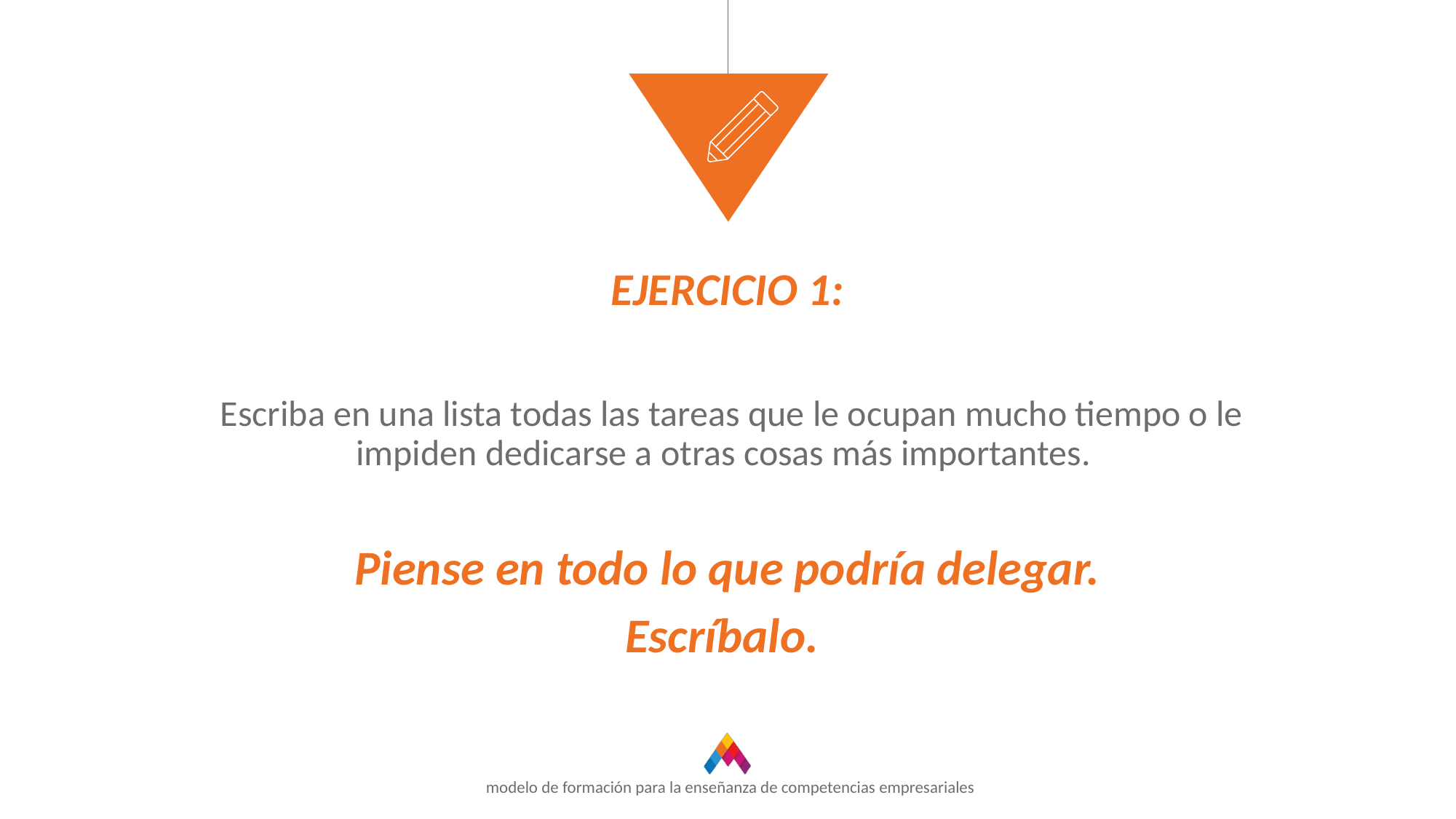

EJERCICIO 1:

 Escriba en una lista todas las tareas que le ocupan mucho tiempo o le impiden dedicarse a otras cosas más importantes.

Piense en todo lo que podría delegar.
Escríbalo.